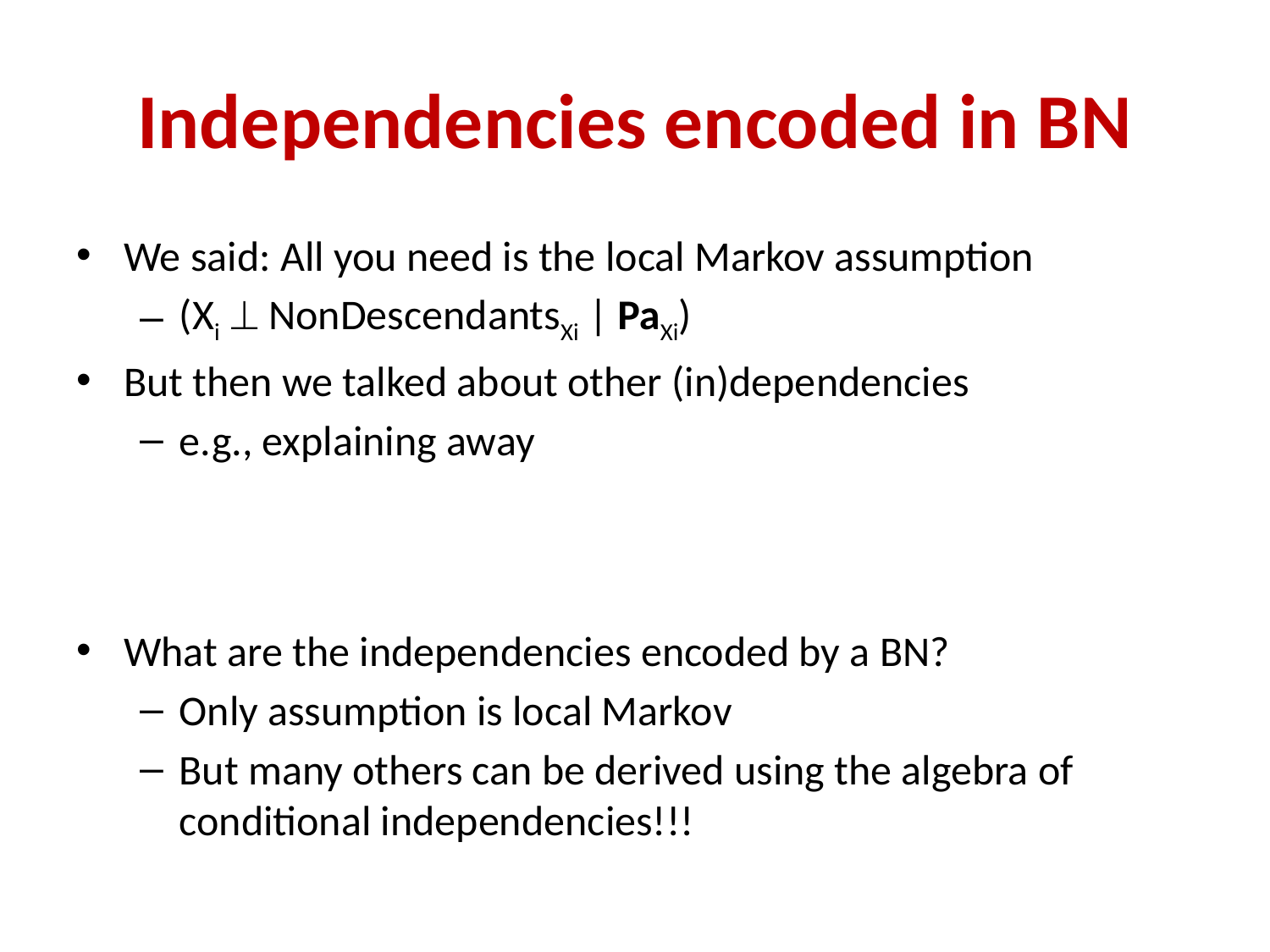

# Independencies encoded in BN
We said: All you need is the local Markov assumption
(Xi ⊥ NonDescendantsXi | PaXi)
But then we talked about other (in)dependencies
e.g., explaining away

What are the independencies encoded by a BN?
Only assumption is local Markov
But many others can be derived using the algebra of conditional independencies!!!